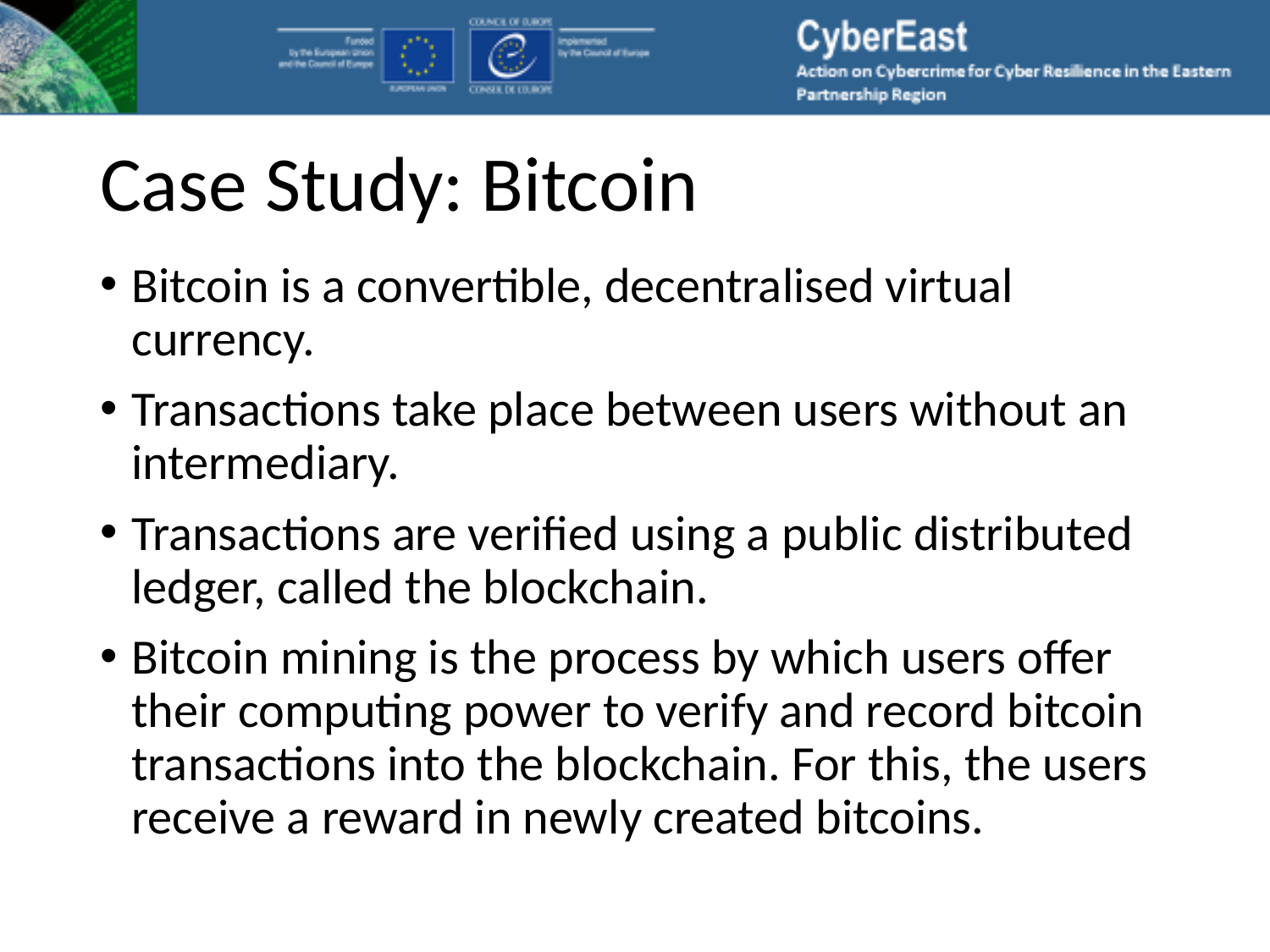

# Case Study: Bitcoin
Bitcoin is a convertible, decentralised virtual currency.
Transactions take place between users without an intermediary.
Transactions are verified using a public distributed ledger, called the blockchain.
Bitcoin mining is the process by which users offer their computing power to verify and record bitcoin transactions into the blockchain. For this, the users receive a reward in newly created bitcoins.